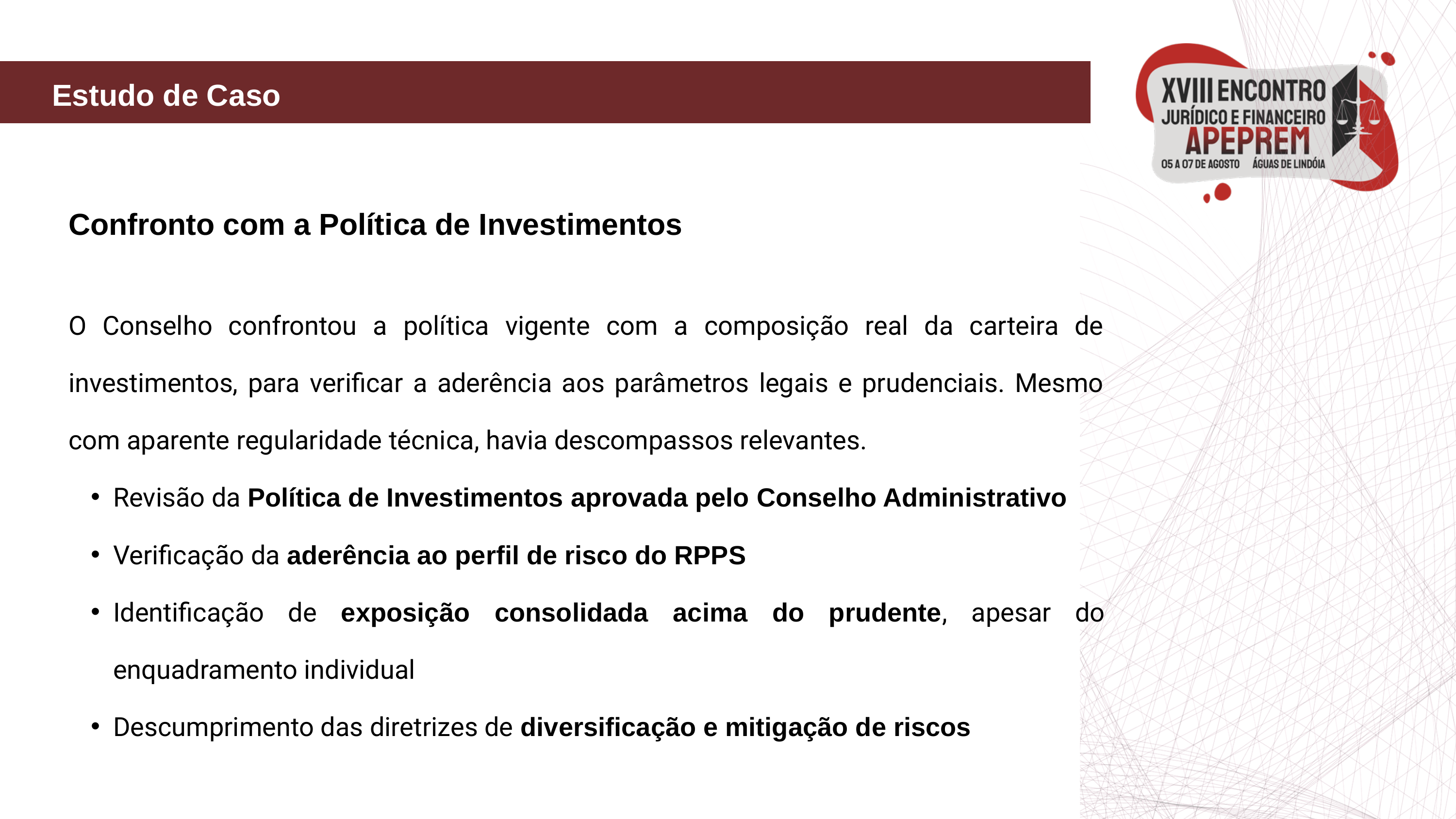

Estudo de Caso
Confronto com a Política de Investimentos
O Conselho confrontou a política vigente com a composição real da carteira de investimentos, para verificar a aderência aos parâmetros legais e prudenciais. Mesmo com aparente regularidade técnica, havia descompassos relevantes.
Revisão da Política de Investimentos aprovada pelo Conselho Administrativo
Verificação da aderência ao perfil de risco do RPPS
Identificação de exposição consolidada acima do prudente, apesar do enquadramento individual
Descumprimento das diretrizes de diversificação e mitigação de riscos